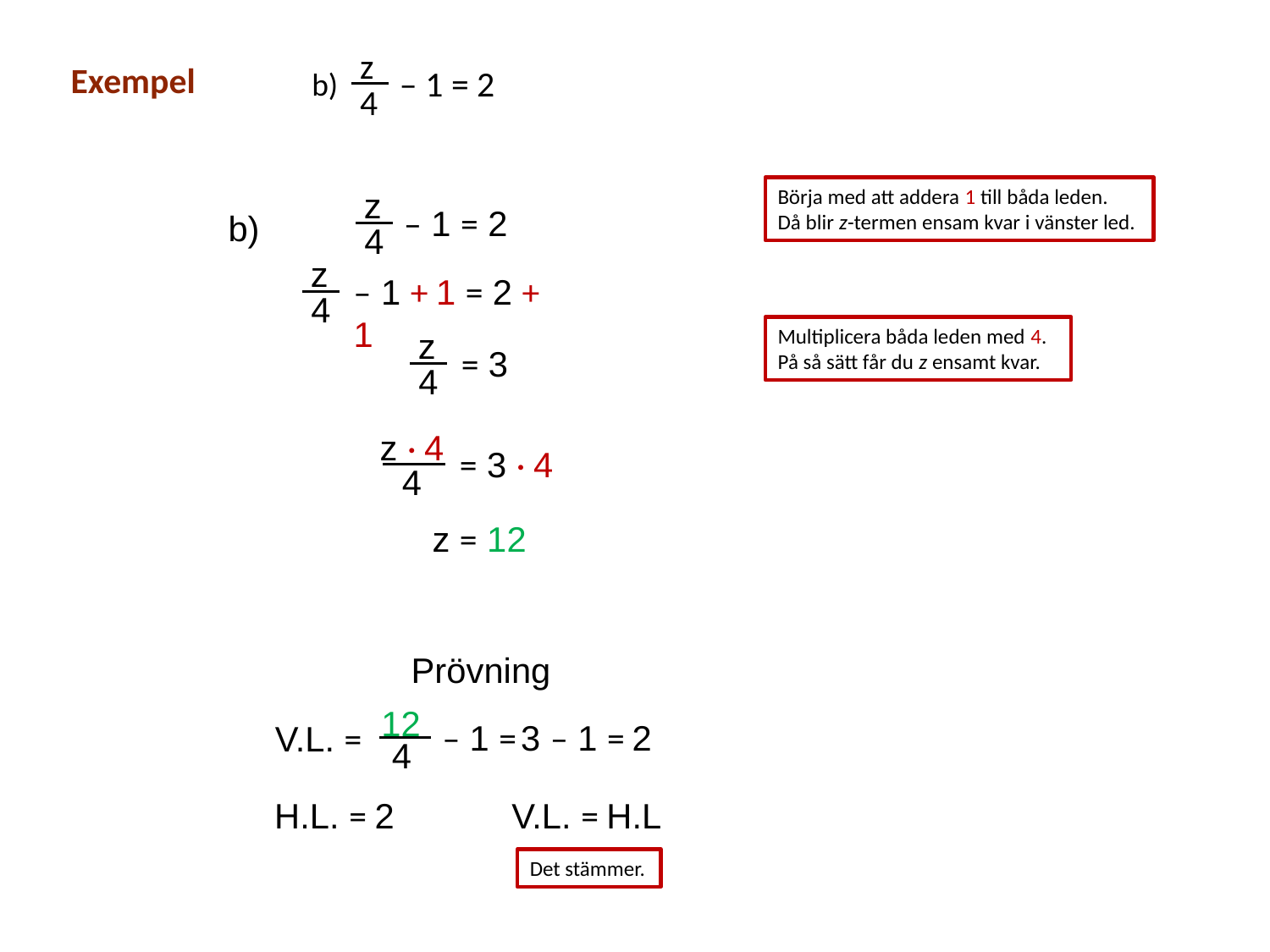

z
4
– 1 = 2
b)
Exempel
Börja med att addera 1 till båda leden.
Då blir z-termen ensam kvar i vänster led.
z
4
– 1 = 2
b)
z
4
– 1 + 1 = 2 + 1

Multiplicera båda leden med 4.
På så sätt får du z ensamt kvar.
z
4
= 3

z · 4

4
= 3 · 4

z = 12
Prövning
12
4
– 1 =

 3 – 1 =
2
V.L. =
H.L. = 2
V.L. = H.L
Det stämmer.